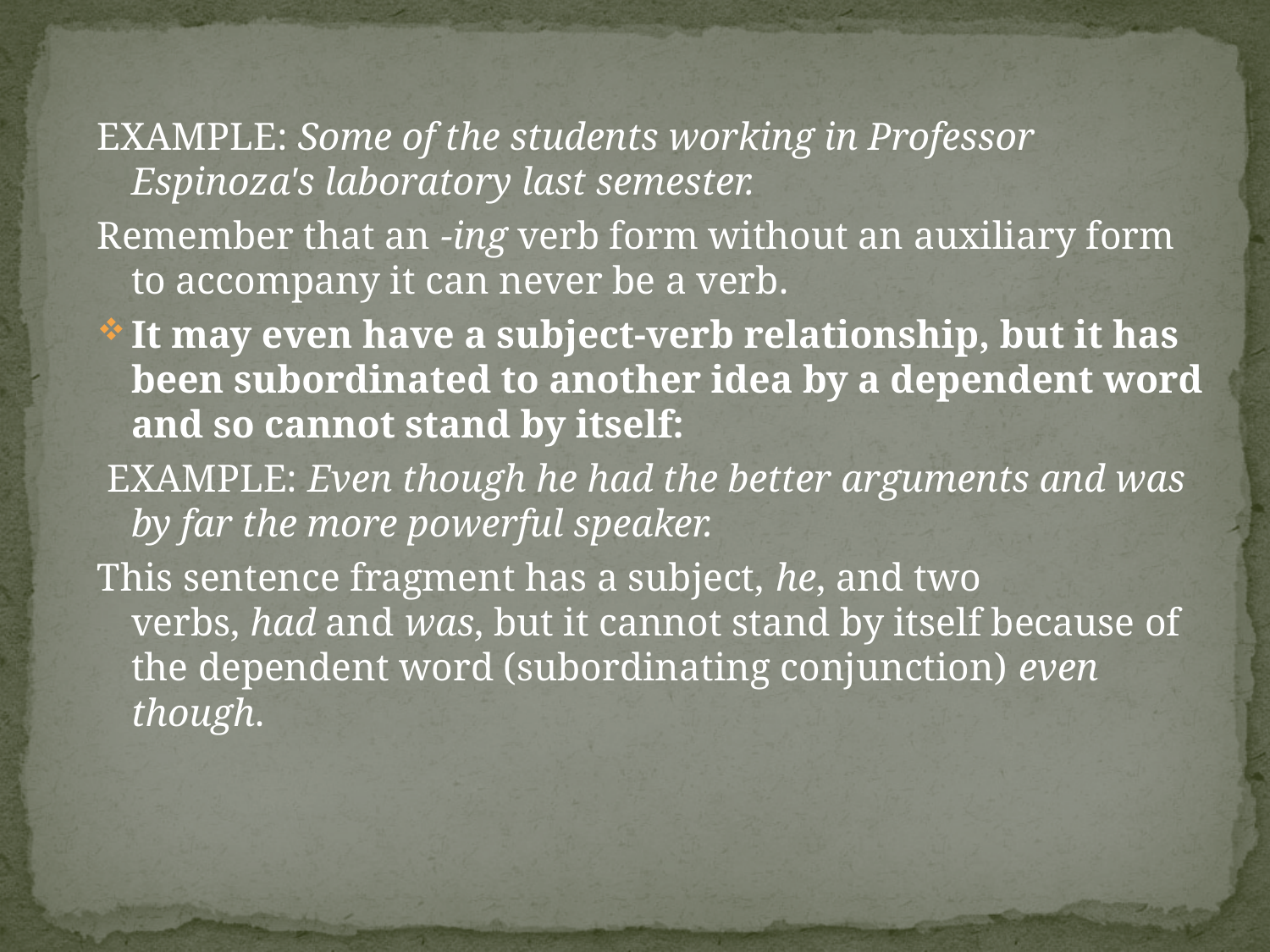

EXAMPLE: Some of the students working in Professor Espinoza's laboratory last semester.
Remember that an -ing verb form without an auxiliary form to accompany it can never be a verb.
It may even have a subject-verb relationship, but it has been subordinated to another idea by a dependent word and so cannot stand by itself:
 EXAMPLE: Even though he had the better arguments and was by far the more powerful speaker.
This sentence fragment has a subject, he, and two verbs, had and was, but it cannot stand by itself because of the dependent word (subordinating conjunction) even though.